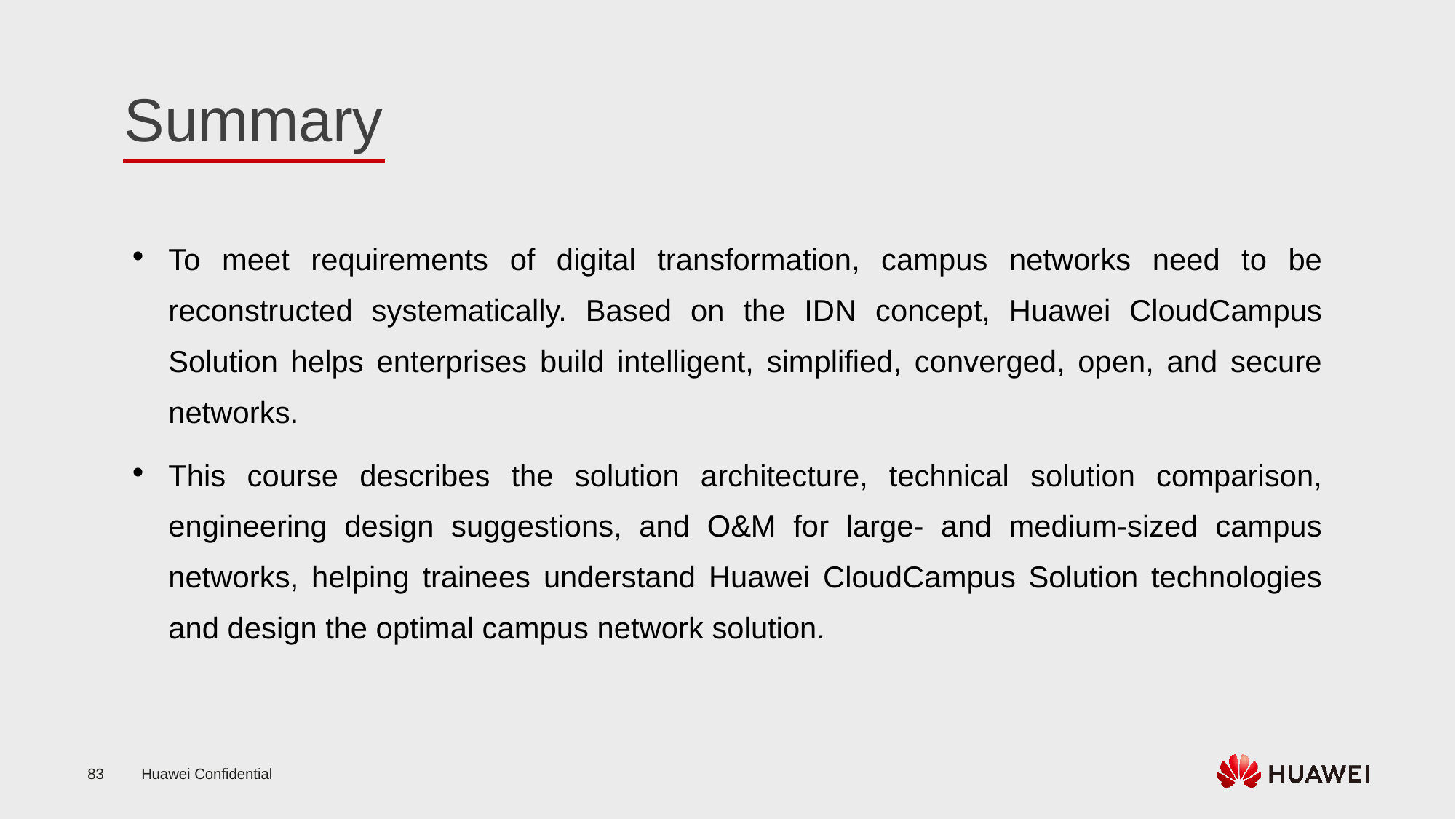

To meet requirements of digital transformation, campus networks need to be reconstructed systematically. Based on the IDN concept, Huawei CloudCampus Solution helps enterprises build intelligent, simplified, converged, open, and secure networks.
This course describes the solution architecture, technical solution comparison, engineering design suggestions, and O&M for large- and medium-sized campus networks, helping trainees understand Huawei CloudCampus Solution technologies and design the optimal campus network solution.